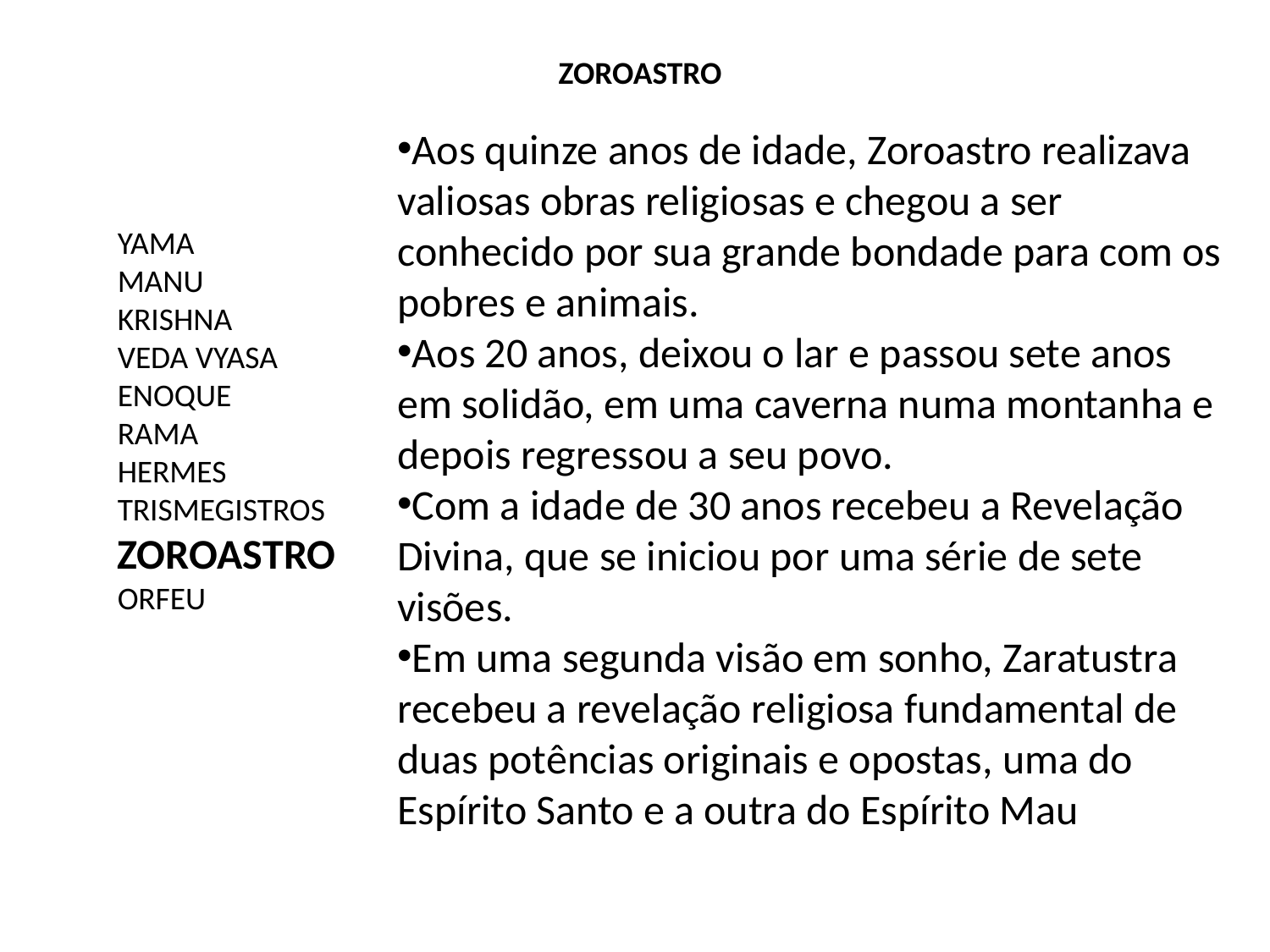

ZOROASTRO
Aos quinze anos de idade, Zoroastro realizava valiosas obras religiosas e chegou a ser conhecido por sua grande bondade para com os pobres e animais.
Aos 20 anos, deixou o lar e passou sete anos em solidão, em uma caverna numa montanha e depois regressou a seu povo.
Com a idade de 30 anos recebeu a Revelação Divina, que se iniciou por uma série de sete visões.
Em uma segunda visão em sonho, Zaratustra recebeu a revelação religiosa fundamental de duas potências originais e opostas, uma do Espírito Santo e a outra do Espírito Mau
YAMA
MANU
KRISHNA
VEDA VYASA
ENOQUE
RAMA
HERMES TRISMEGISTROS
ZOROASTRO
ORFEU